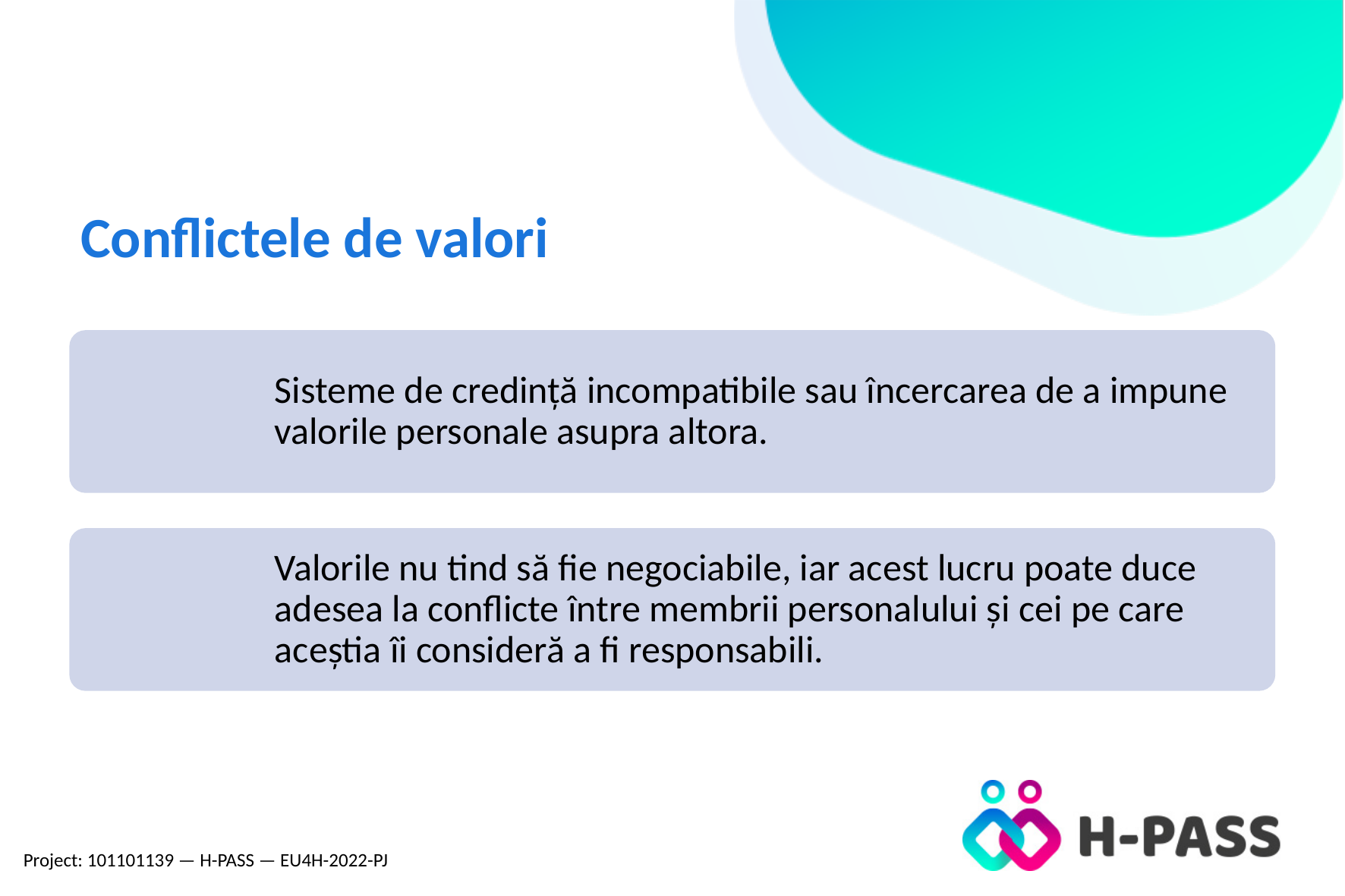

# Conflictele de valori
Sisteme de credință incompatibile sau încercarea de a impune valorile personale asupra altora.
Valorile nu tind să fie negociabile, iar acest lucru poate duce adesea la conflicte între membrii personalului și cei pe care aceștia îi consideră a fi responsabili.
Project: 101101139 — H-PASS — EU4H-2022-PJ